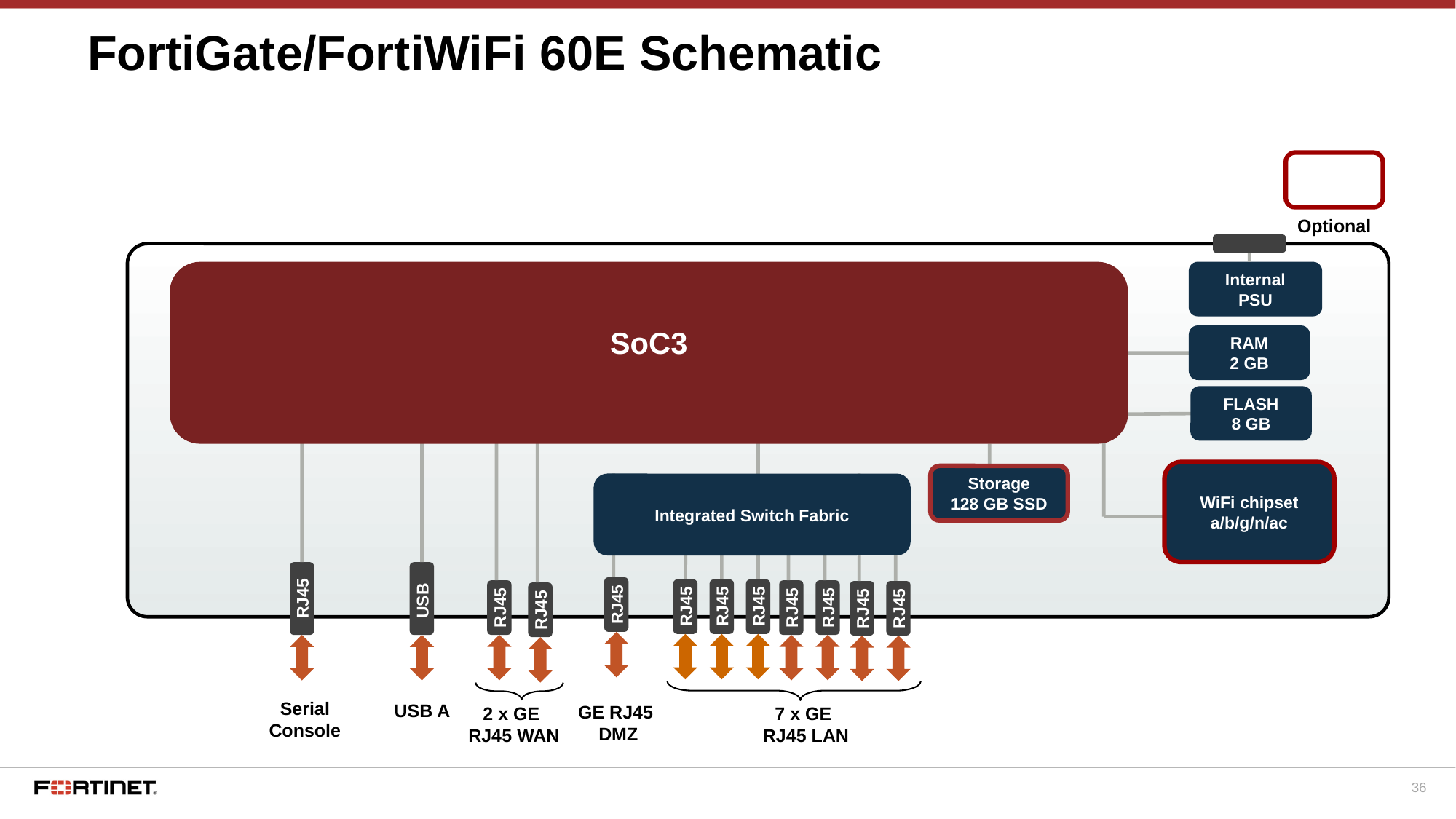

# FortiGate/FortiWiFi 60E Schematic

Optional

SoC3

Internal
PSU
RAM
2 GB

FLASH
8 GB

RJ45
RJ45
RJ45

WiFi chipset
a/b/g/n/ac
Storage
128 GB SSD

Integrated Switch Fabric

RJ45
USB
RJ45
RJ45
RJ45
RJ45
RJ45
RJ45
RJ45

Serial Console
USB A
GE RJ45
DMZ
7 x GE
RJ45 LAN
2 x GE
RJ45 WAN